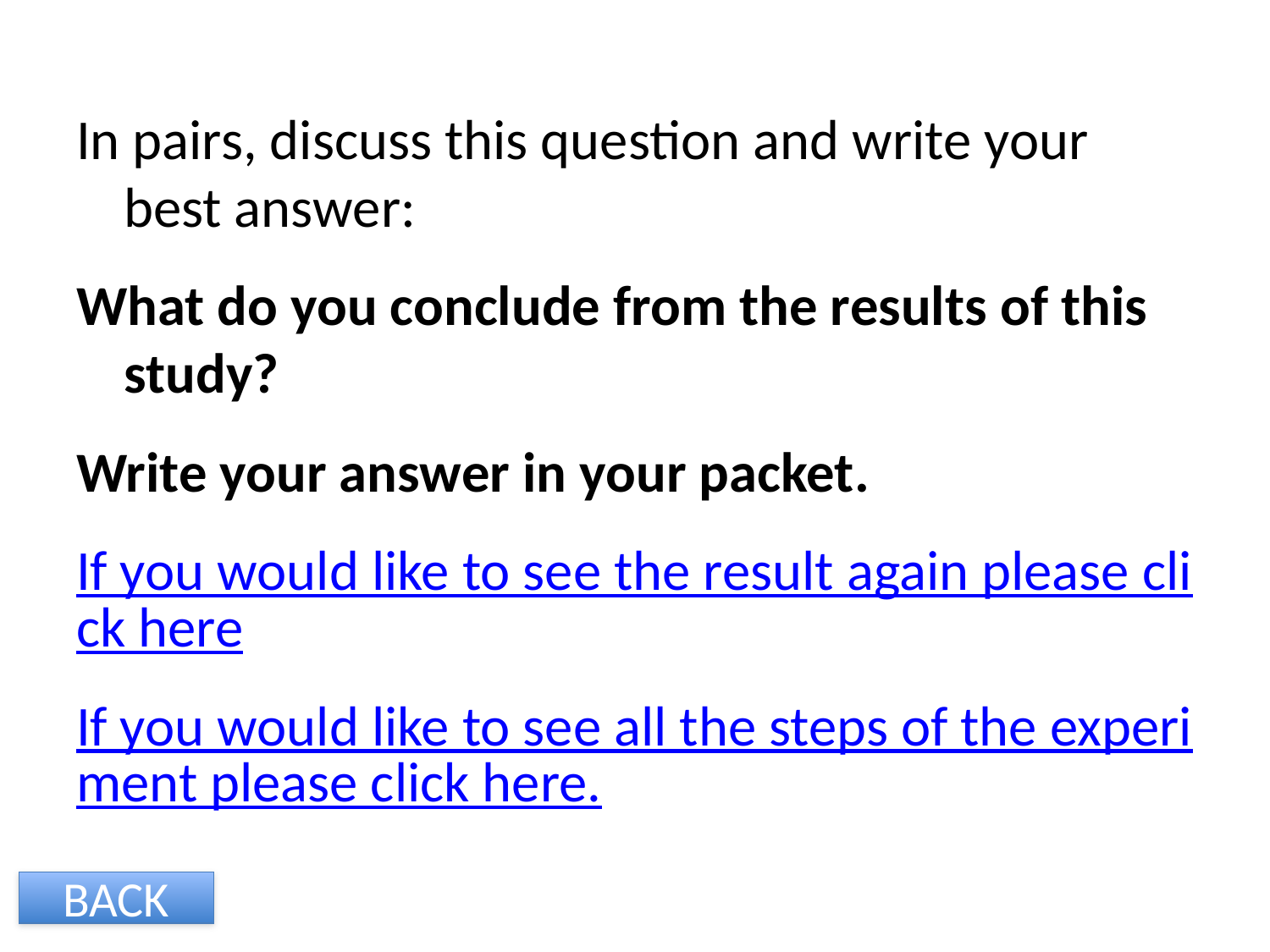

In pairs, discuss this question and write your best answer:

What do you conclude from the results of this study?

Write your answer in your packet.

If you would like to see the result again please click here

If you would like to see all the steps of the experiment please click here.
BACK